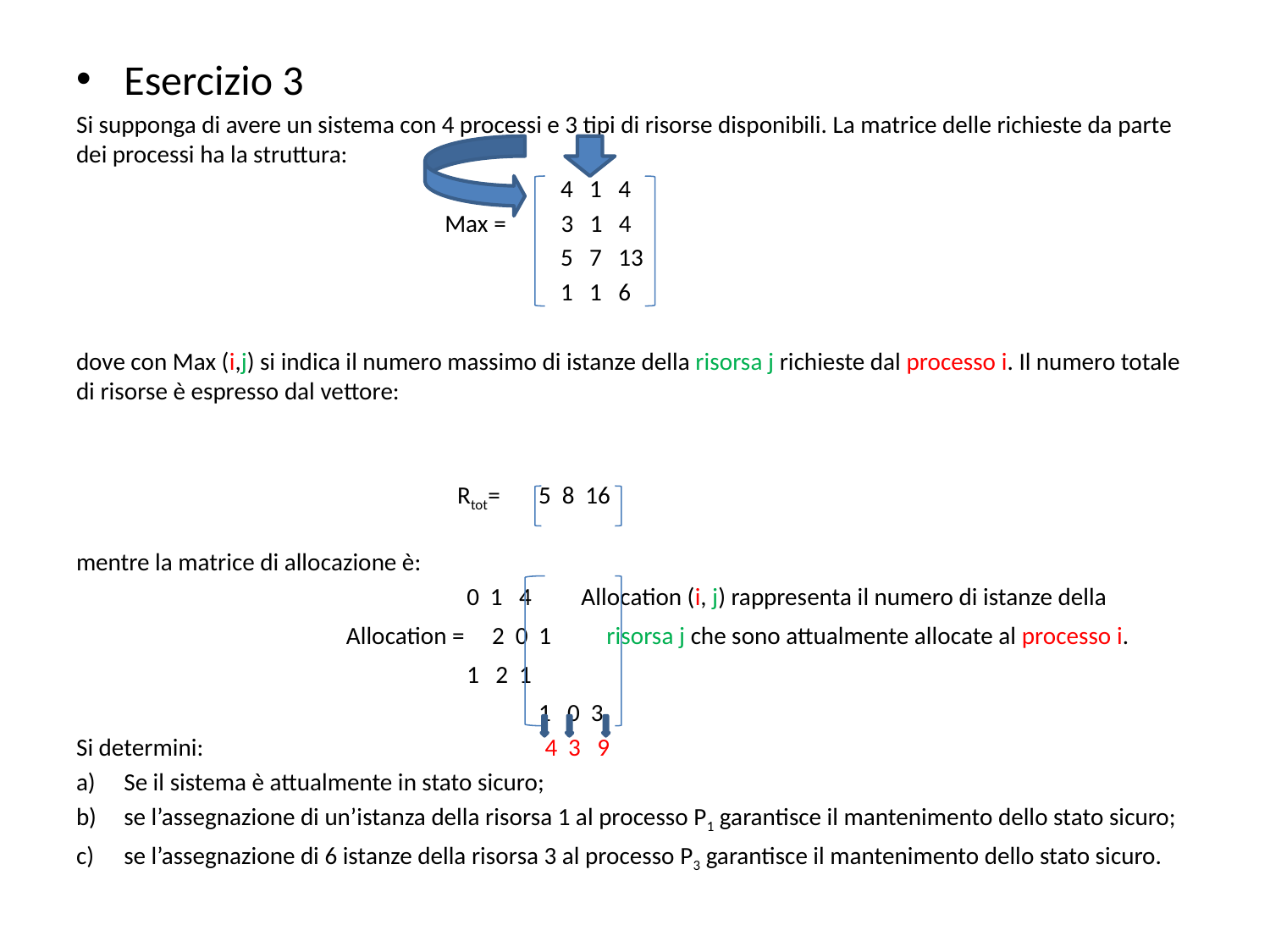

Esercizio 3
Si supponga di avere un sistema con 4 processi e 3 tipi di risorse disponibili. La matrice delle richieste da parte dei processi ha la struttura:
                                                                                        4   1   4
                                                                   Max =          3   1   4
                                                                                        5   7   13
                                                                                        1   1   6

dove con Max (i,j) si indica il numero massimo di istanze della risorsa j richieste dal processo i. Il numero totale di risorse è espresso dal vettore:

			Rtot=       5  8  16

mentre la matrice di allocazione è:
                                                                                                                           0  1   4         Allocation (i, j) rappresenta il numero di istanze della
                                                                                     Allocation =     2  0  1          risorsa j che sono attualmente allocate al processo i.
                                                                                                                           1   2  1
                                                                                    1   0  3
Si determini:                                                              4  3   9
Se il sistema è attualmente in stato sicuro;
se l’assegnazione di un’istanza della risorsa 1 al processo P1 garantisce il mantenimento dello stato sicuro;
se l’assegnazione di 6 istanze della risorsa 3 al processo P3 garantisce il mantenimento dello stato sicuro.